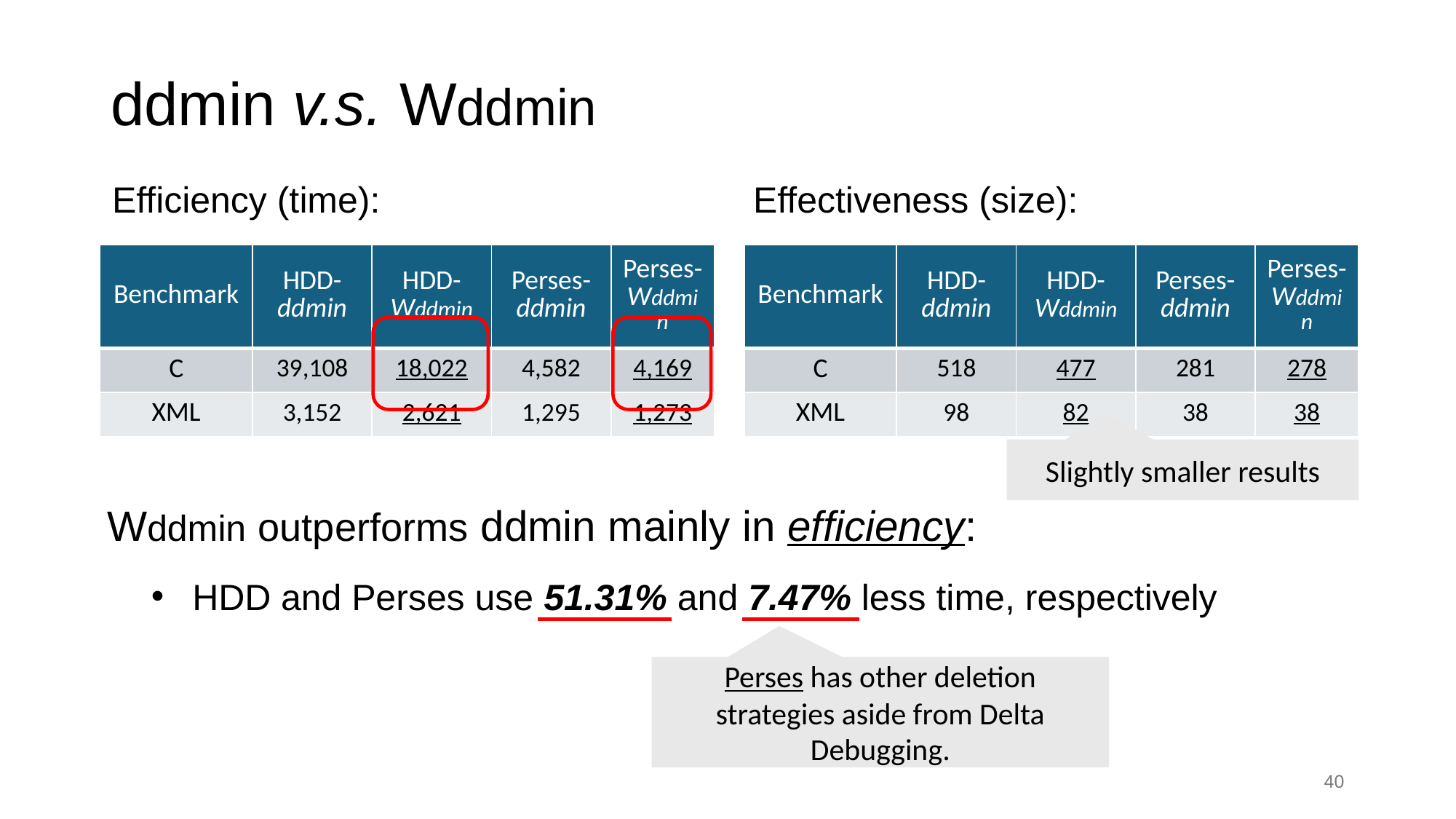

# ddmin v.s. Wddmin
Efficiency (time):
Effectiveness (size):
| Benchmark | HDD-ddmin | HDD-Wddmin | Perses-ddmin | Perses-Wddmin |
| --- | --- | --- | --- | --- |
| C | 39,108 | 18,022 | 4,582 | 4,169 |
| XML | 3,152 | 2,621 | 1,295 | 1,273 |
| Benchmark | HDD-ddmin | HDD-Wddmin | Perses-ddmin | Perses-Wddmin |
| --- | --- | --- | --- | --- |
| C | 518 | 477 | 281 | 278 |
| XML | 98 | 82 | 38 | 38 |

Slightly smaller results
Wddmin outperforms ddmin mainly in efficiency:
HDD and Perses use 51.31% and 7.47% less time, respectively
Perses has other deletion strategies aside from Delta Debugging.
40